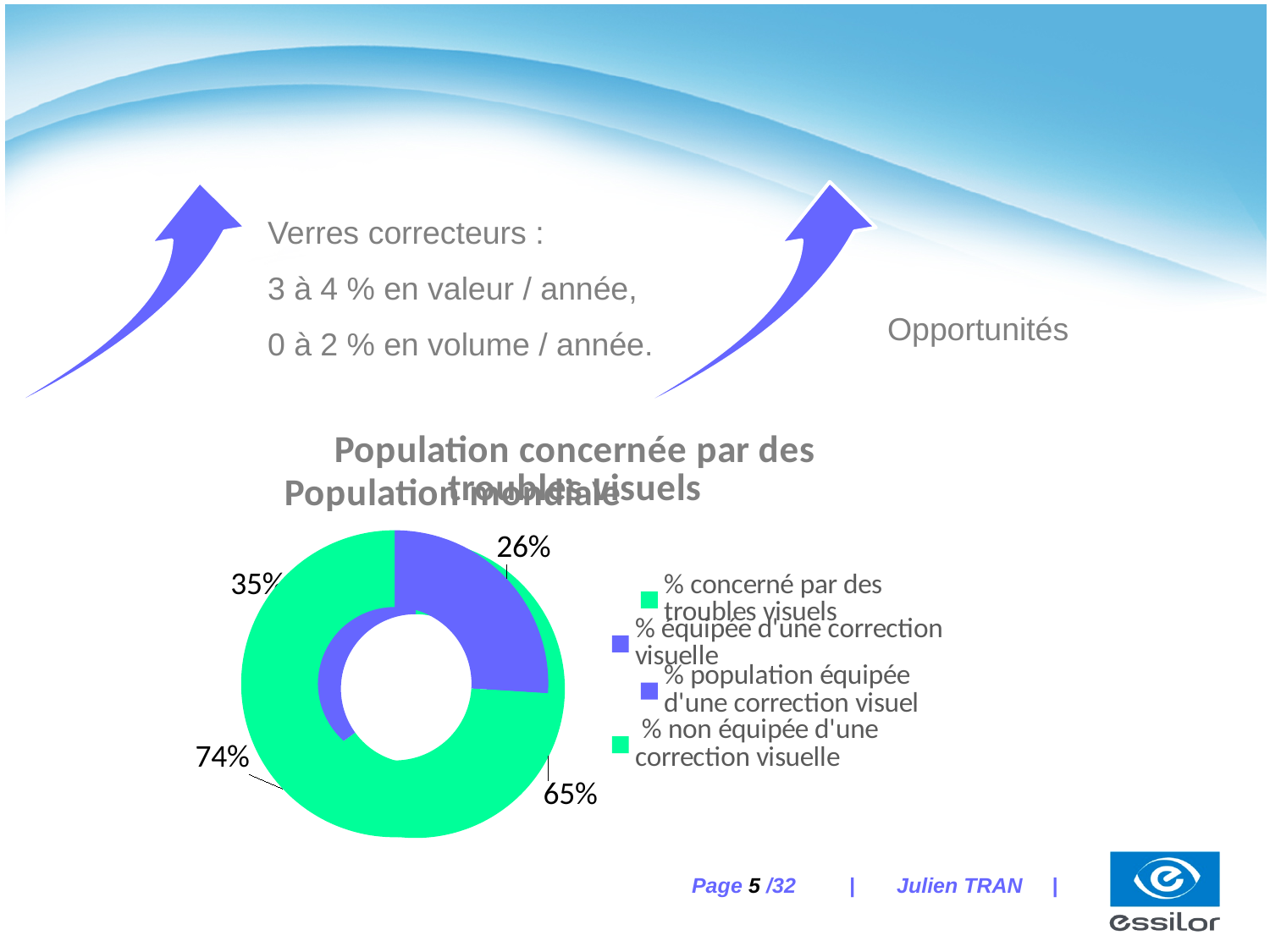

Verres correcteurs :
3 à 4 % en valeur / année,
0 à 2 % en volume / année.

Opportunités

### Chart: Population concernée par des troubles visuels

| Category | Population concernée par des troubles visuels |
|---|---|
| % équipée d'une correction visuelle | 0.26 |
|  % non équipée d'une correction visuelle | 0.7400000000000002 |

### Chart: Population mondiale

| Category | Population totale monde |
|---|---|
| % concerné par des troubles visuels | 0.6500000000000002 |
| % population équipée d'une correction visuel | 0.3500000000000001 |